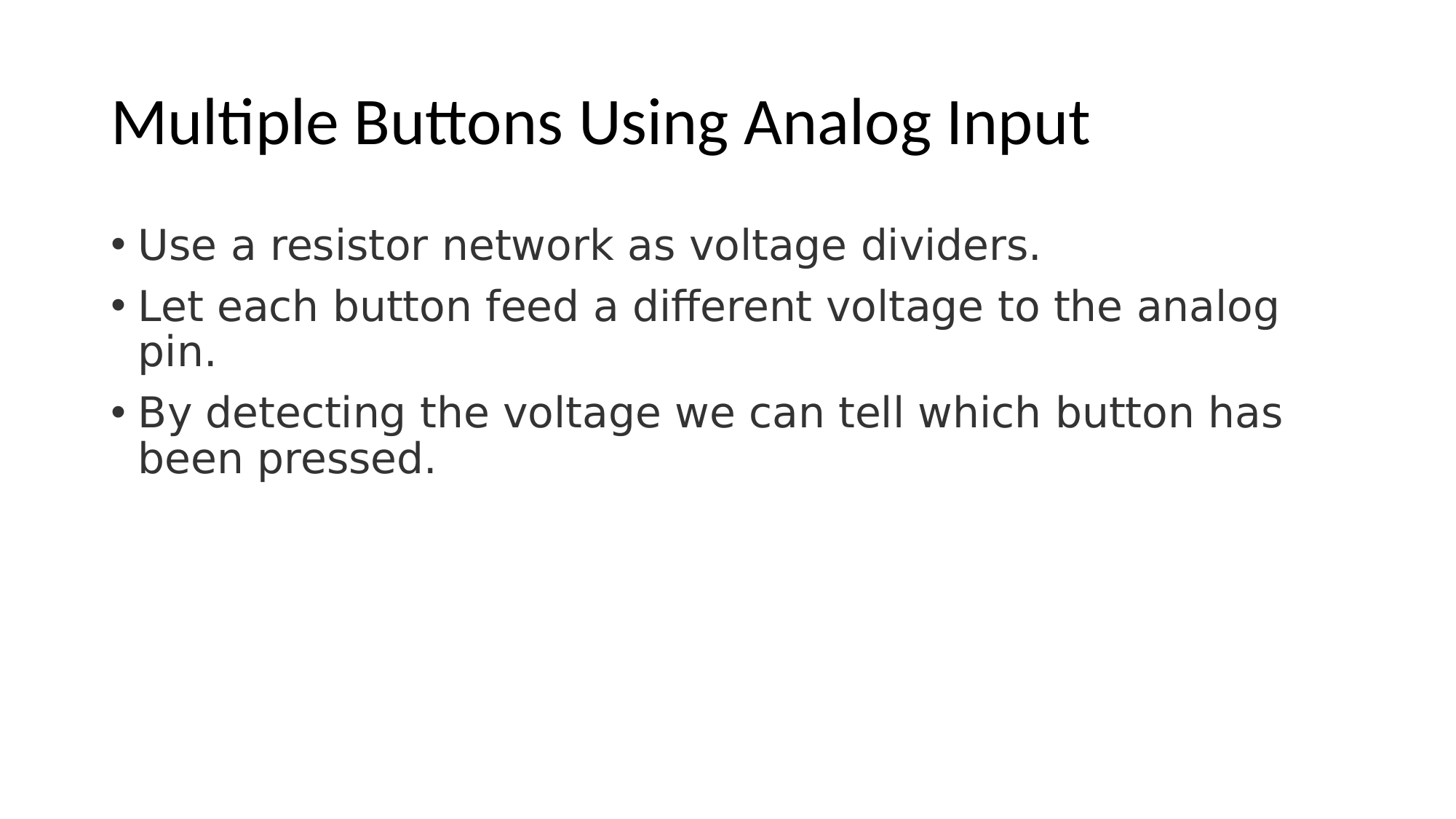

# Multiple Buttons Using Analog Input
Use a resistor network as voltage dividers.
Let each button feed a different voltage to the analog pin.
By detecting the voltage we can tell which button has been pressed.